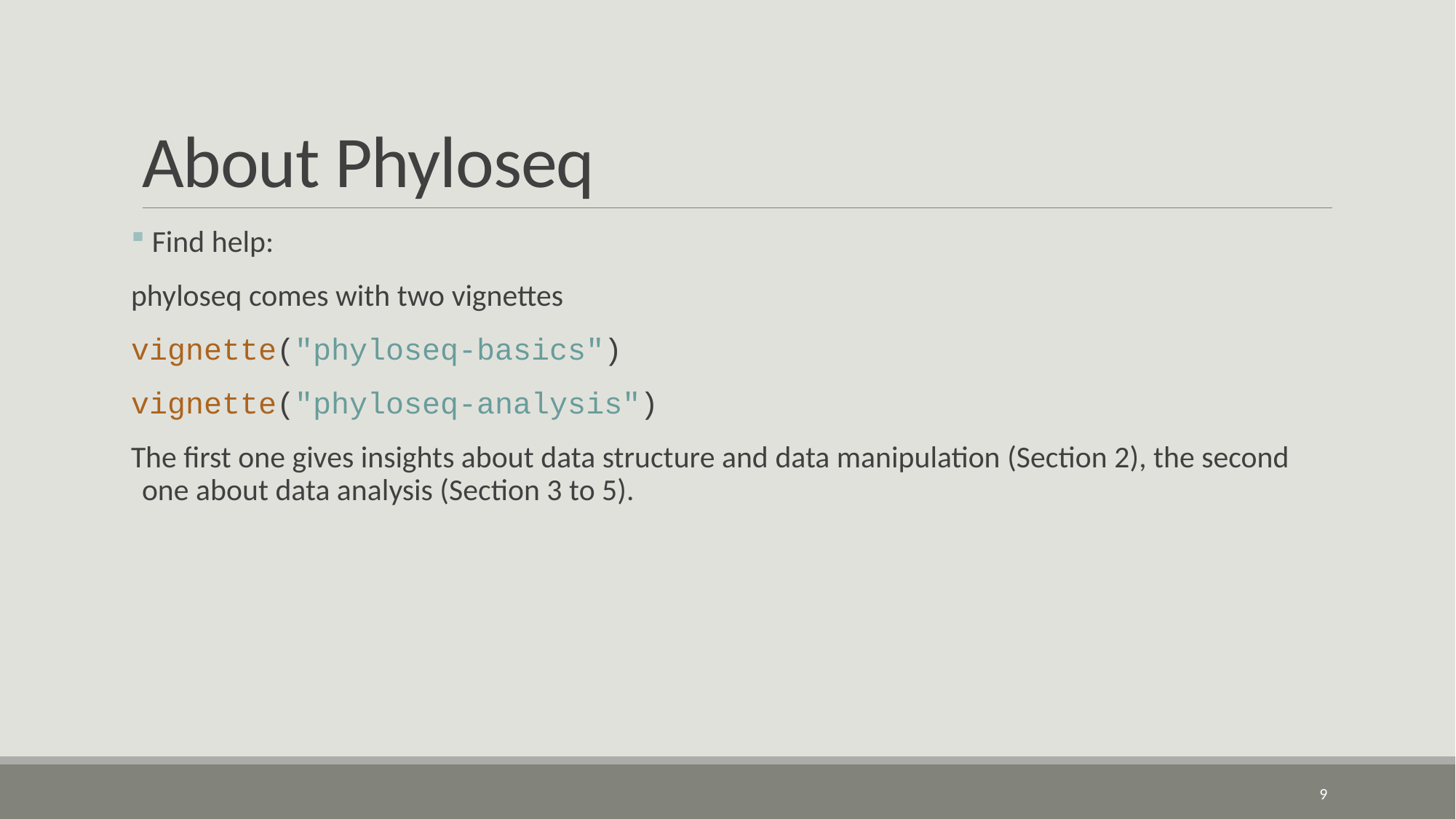

# About Phyloseq
 Find help:
phyloseq comes with two vignettes
vignette("phyloseq-basics")
vignette("phyloseq-analysis")
The first one gives insights about data structure and data manipulation (Section 2), the second one about data analysis (Section 3 to 5).
9